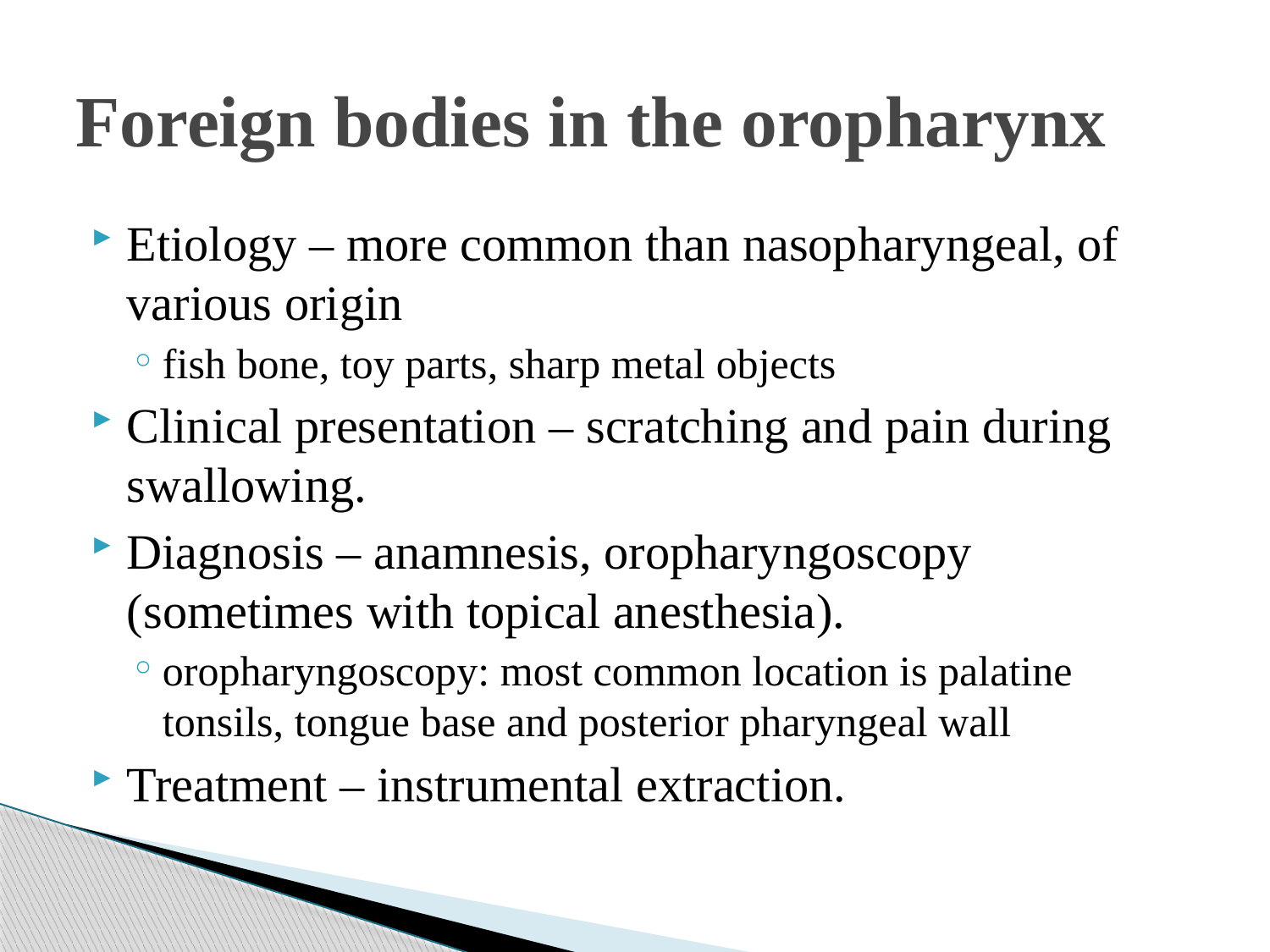

# Foreign bodies in the oropharynx
Etiology – more common than nasopharyngeal, of various origin
fish bone, toy parts, sharp metal objects
Clinical presentation – scratching and pain during swallowing.
Diagnosis – anamnesis, oropharyngoscopy (sometimes with topical anesthesia).
oropharyngoscopy: most common location is palatine tonsils, tongue base and posterior pharyngeal wall
Treatment – instrumental extraction.